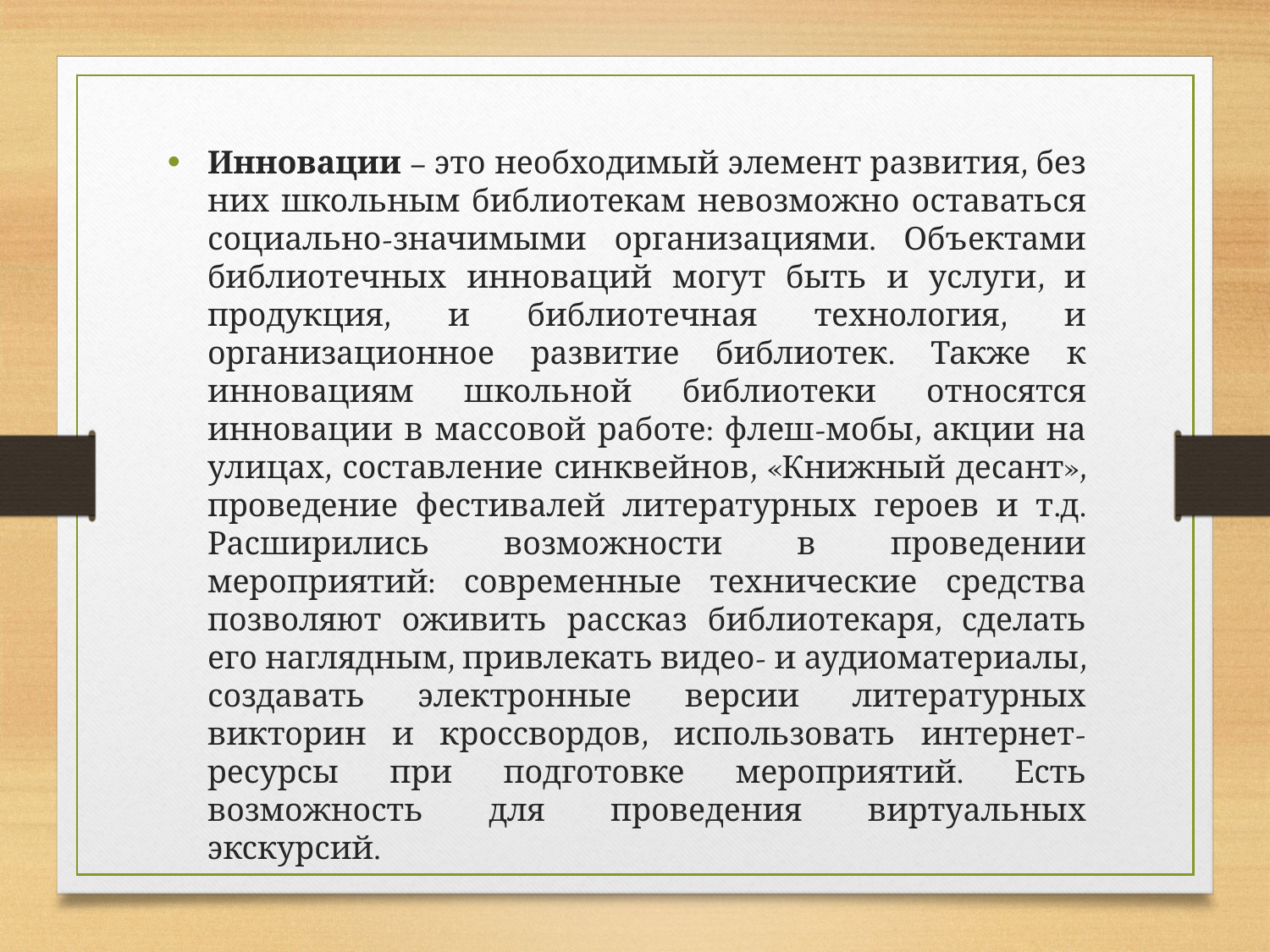

Инновации – это необходимый элемент развития, без них школьным библиотекам невозможно оставаться социально-значимыми организациями. Объектами библиотечных инноваций могут быть и услуги, и продукция, и библиотечная технология, и организационное развитие библиотек. Также к инновациям школьной библиотеки относятся инновации в массовой работе: флеш-мобы, акции на улицах, составление синквейнов, «Книжный десант», проведение фестивалей литературных героев и т.д. Расширились возможности в проведении мероприятий: современные технические средства позволяют оживить рассказ библиотекаря, сделать его наглядным, привлекать видео- и аудиоматериалы, создавать электронные версии литературных викторин и кроссвордов, использовать интернет-ресурсы при подготовке мероприятий. Есть возможность для проведения виртуальных экскурсий.